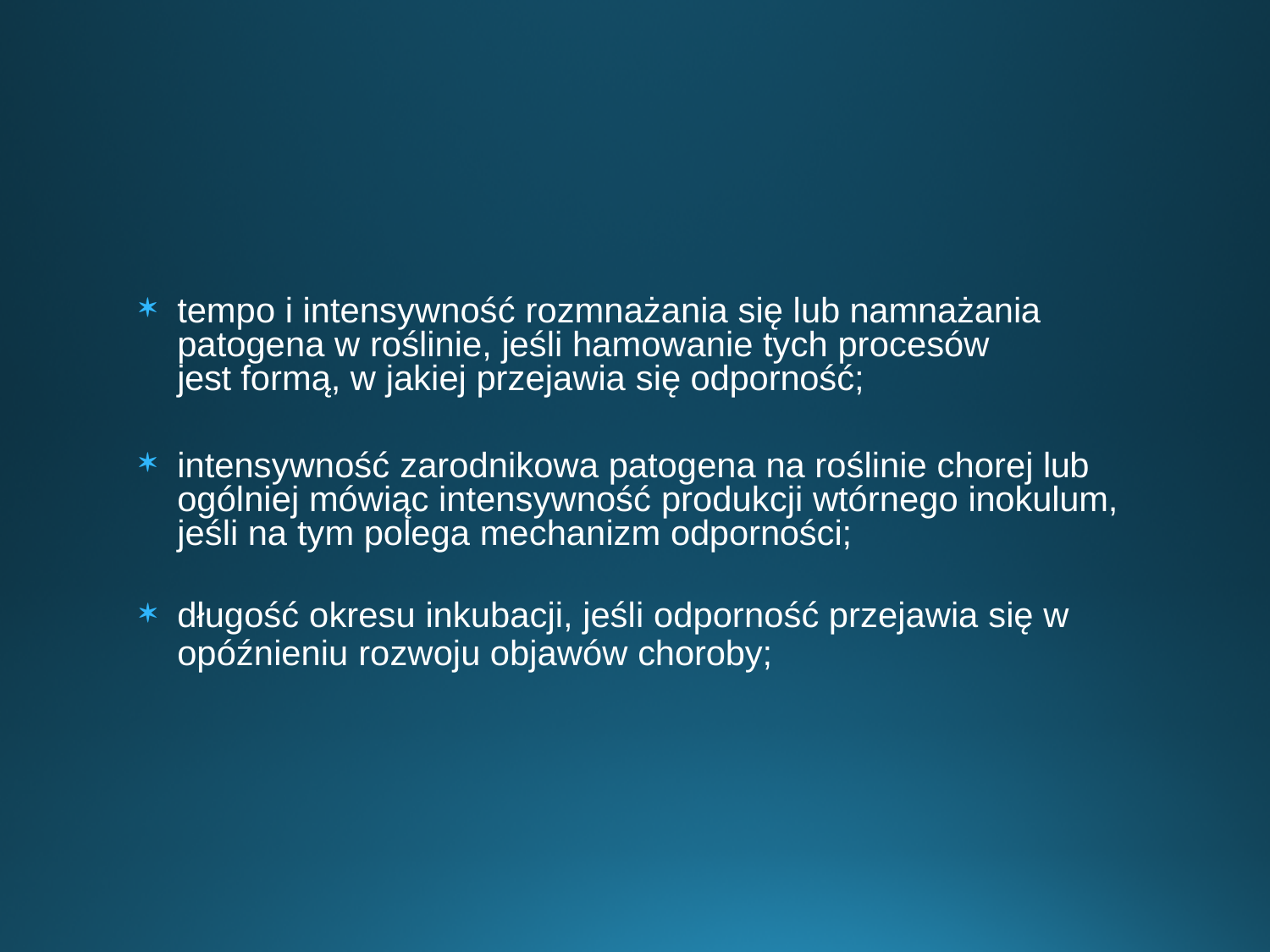

tempo i intensywność rozmnażania się lub namnażania patogena w roślinie, jeśli hamowanie tych procesów jest formą, w jakiej przejawia się odporność;

intensywność zarodnikowa patogena na roślinie chorej lub ogólniej mówiąc intensywność produkcji wtórnego inokulum, jeśli na tym polega mechanizm odporności;

długość okresu inkubacji, jeśli odporność przejawia się w
opóźnieniu rozwoju objawów choroby;